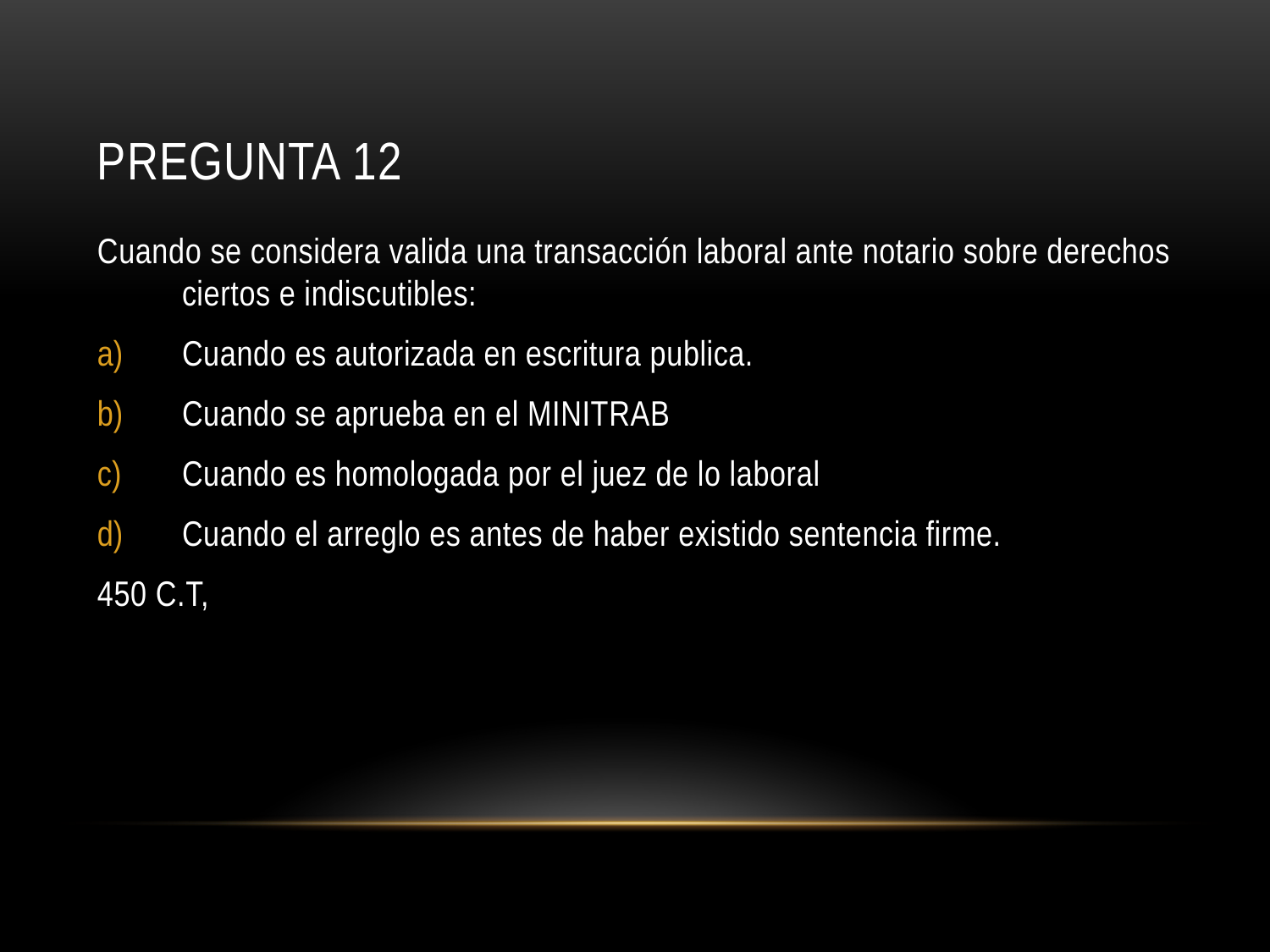

# Pregunta 12
Cuando se considera valida una transacción laboral ante notario sobre derechos ciertos e indiscutibles:
Cuando es autorizada en escritura publica.
Cuando se aprueba en el MINITRAB
Cuando es homologada por el juez de lo laboral
Cuando el arreglo es antes de haber existido sentencia firme.
450 C.T,